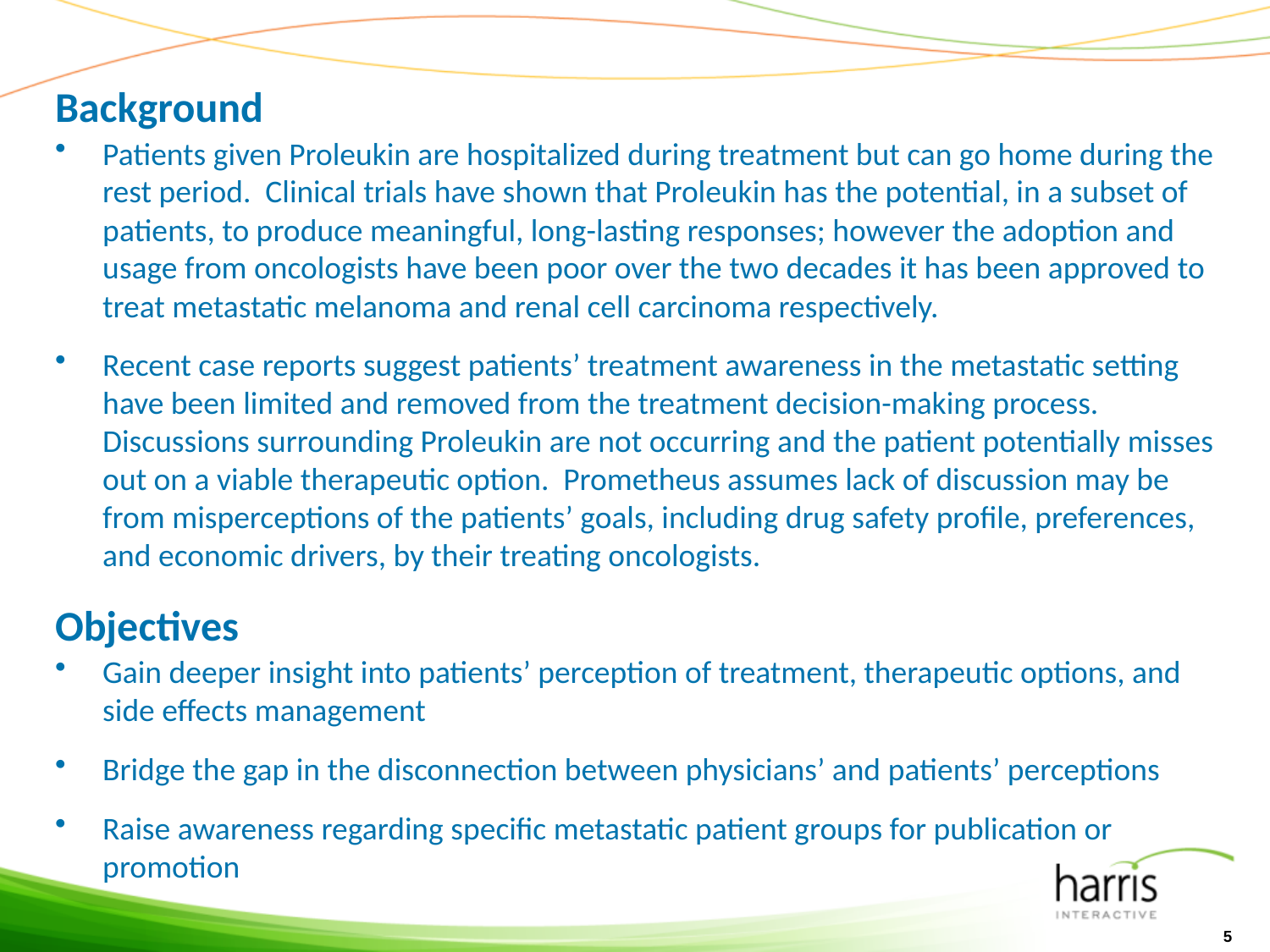

# Background
Patients given Proleukin are hospitalized during treatment but can go home during the rest period.  Clinical trials have shown that Proleukin has the potential, in a subset of patients, to produce meaningful, long-lasting responses; however the adoption and usage from oncologists have been poor over the two decades it has been approved to treat metastatic melanoma and renal cell carcinoma respectively.
Recent case reports suggest patients’ treatment awareness in the metastatic setting have been limited and removed from the treatment decision-making process.  Discussions surrounding Proleukin are not occurring and the patient potentially misses out on a viable therapeutic option.  Prometheus assumes lack of discussion may be from misperceptions of the patients’ goals, including drug safety profile, preferences, and economic drivers, by their treating oncologists.

Objectives
Gain deeper insight into patients’ perception of treatment, therapeutic options, and side effects management
Bridge the gap in the disconnection between physicians’ and patients’ perceptions
Raise awareness regarding specific metastatic patient groups for publication or promotion

5